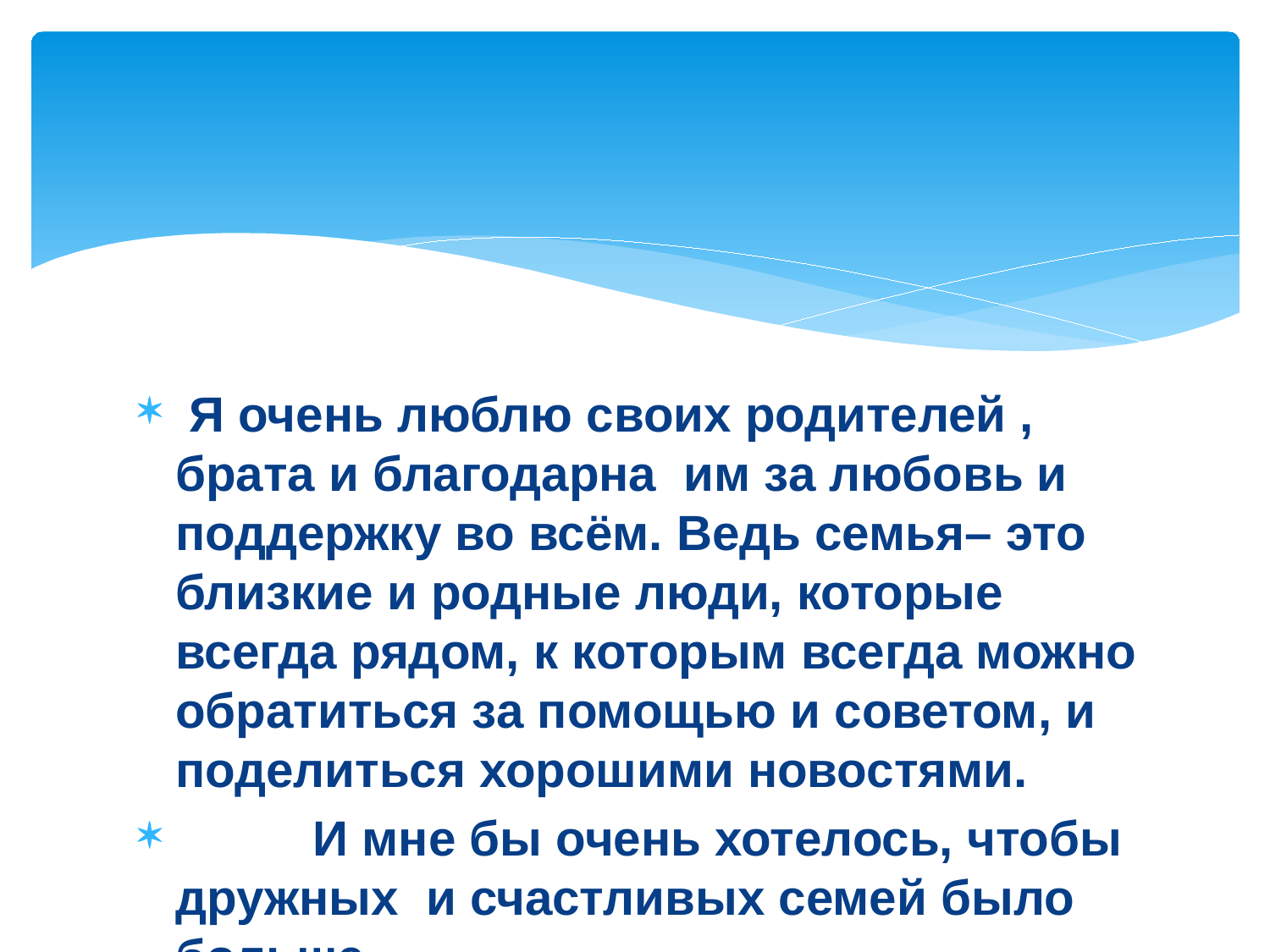

#
 Я очень люблю своих родителей , брата и благодарна  им за любовь и поддержку во всём. Ведь семья– это близкие и родные люди, которые всегда рядом, к которым всегда можно обратиться за помощью и советом, и поделиться хорошими новостями.
          И мне бы очень хотелось, чтобы дружных  и счастливых семей было больше.